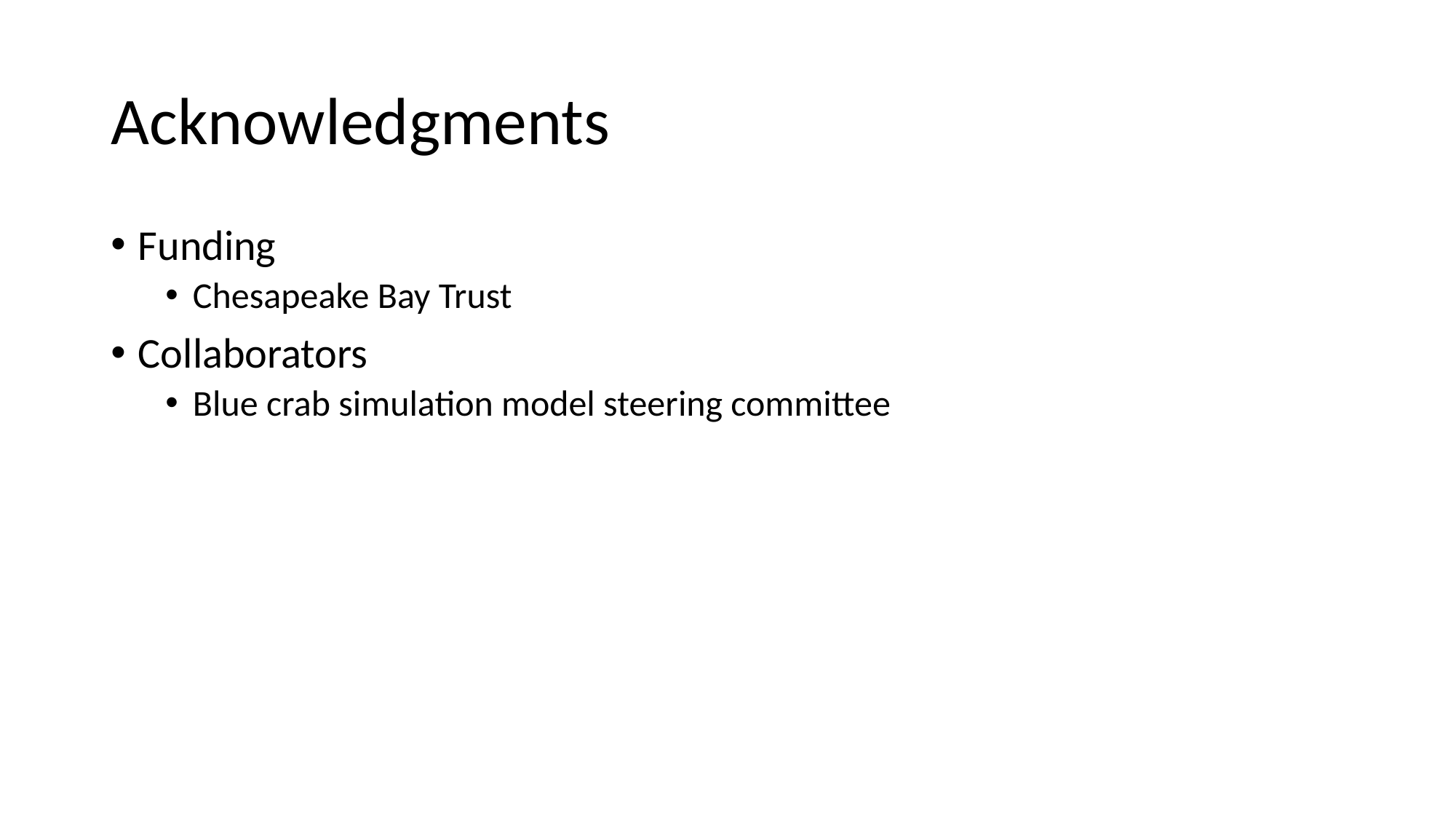

# Acknowledgments
Funding
Chesapeake Bay Trust
Collaborators
Blue crab simulation model steering committee